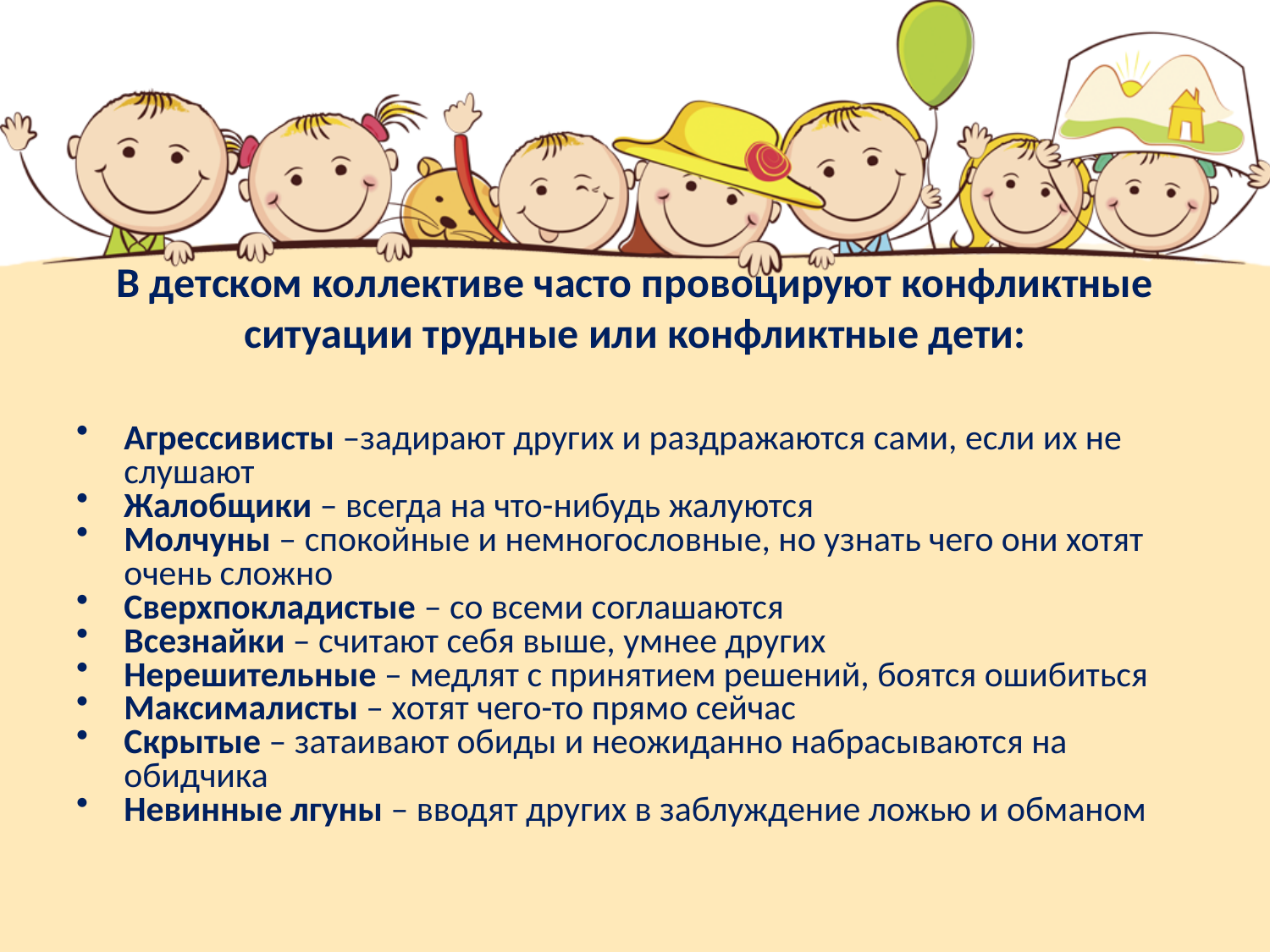

# В детском коллективе часто провоцируют конфликтные ситуации трудные или конфликтные дети:
Агрессивисты –задирают других и раздражаются сами, если их не слушают
Жалобщики – всегда на что-нибудь жалуются
Молчуны – спокойные и немногословные, но узнать чего они хотят очень сложно
Сверхпокладистые – со всеми соглашаются
Всезнайки – считают себя выше, умнее других
Нерешительные – медлят с принятием решений, боятся ошибиться
Максималисты – хотят чего-то прямо сейчас
Скрытые – затаивают обиды и неожиданно набрасываются на обидчика
Невинные лгуны – вводят других в заблуждение ложью и обманом